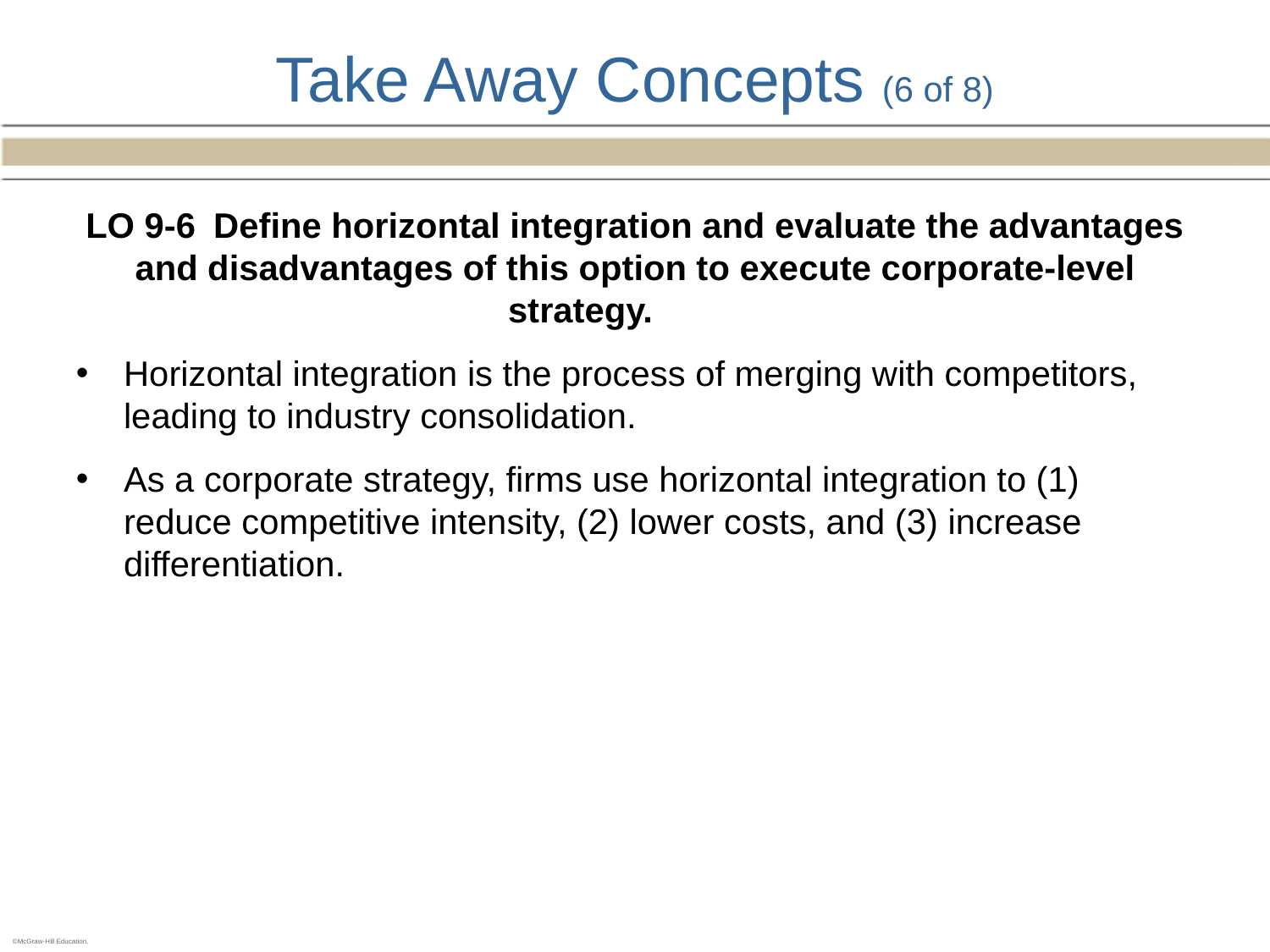

# Take Away Concepts (6 of 8)
LO 9-6 Define horizontal integration and evaluate the advantages and disadvantages of this option to execute corporate-level strategy.
Horizontal integration is the process of merging with competitors, leading to industry consolidation.
As a corporate strategy, firms use horizontal integration to (1) reduce competitive intensity, (2) lower costs, and (3) increase differentiation.